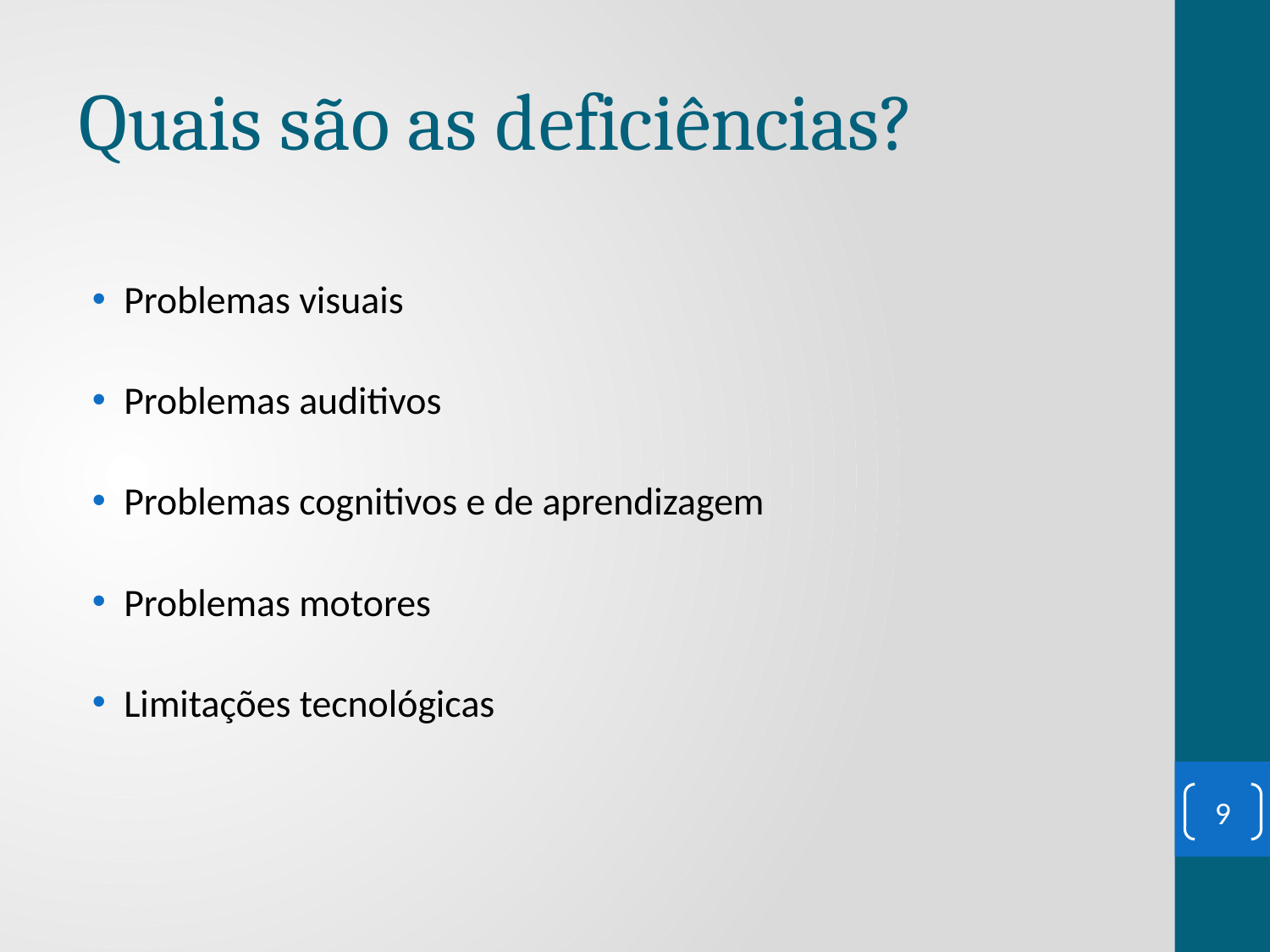

# Quais são as deficiências?
Problemas visuais
Problemas auditivos
Problemas cognitivos e de aprendizagem
Problemas motores
Limitações tecnológicas
9